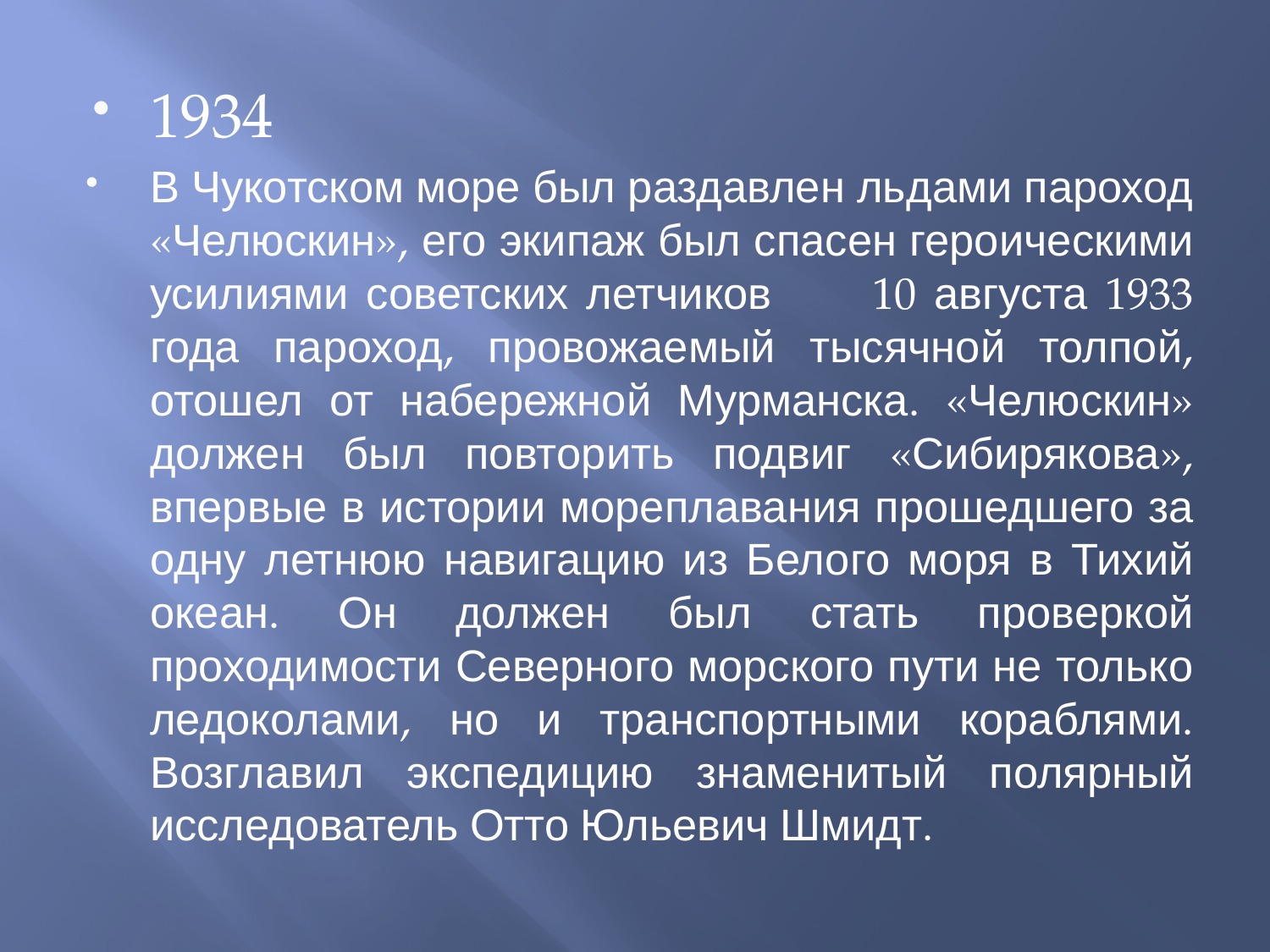

#
1934
В Чукотском море был раздавлен льдами пароход «Челюскин», его экипаж был спасен героическими усилиями советских летчиков 	 10 августа 1933 года пароход, провожаемый тысячной толпой, отошел от набережной Мурманска. «Челюскин» должен был повторить подвиг «Сибирякова», впервые в истории мореплавания прошедшего за одну летнюю навигацию из Белого моря в Тихий океан. Он должен был стать проверкой проходимости Северного морского пути не только ледоколами, но и транспортными кораблями. Возглавил экспедицию знаменитый полярный исследователь Отто Юльевич Шмидт.